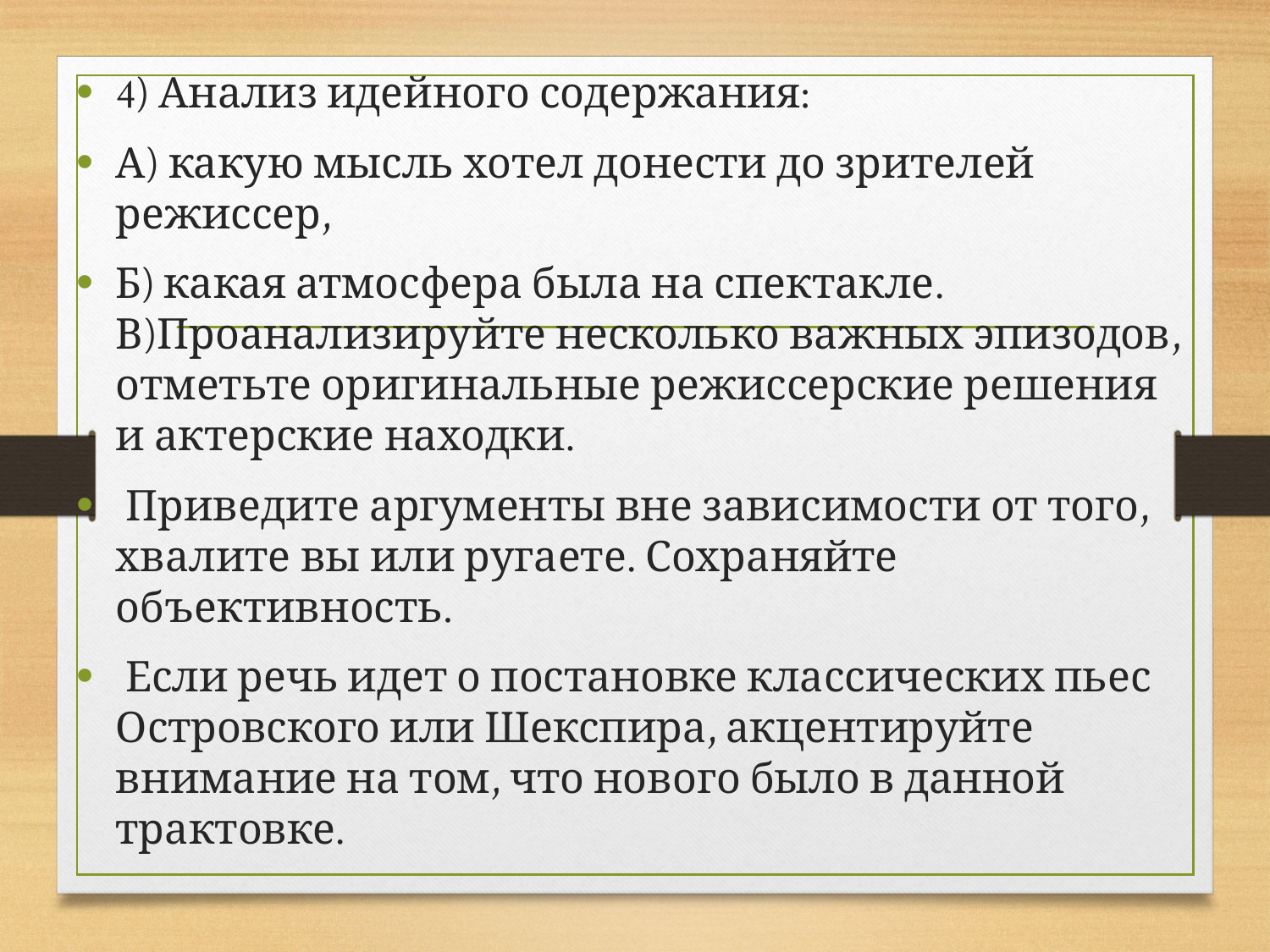

4) Анализ идейного содержания:
А) какую мысль хотел донести до зрителей режиссер,
Б) какая атмосфера была на спектакле. В)Проанализируйте несколько важных эпизодов, отметьте оригинальные режиссерские решения и актерские находки.
 Приведите аргументы вне зависимости от того, хвалите вы или ругаете. Сохраняйте объективность.
 Если речь идет о постановке классических пьес Островского или Шекспира, акцентируйте внимание на том, что нового было в данной трактовке.